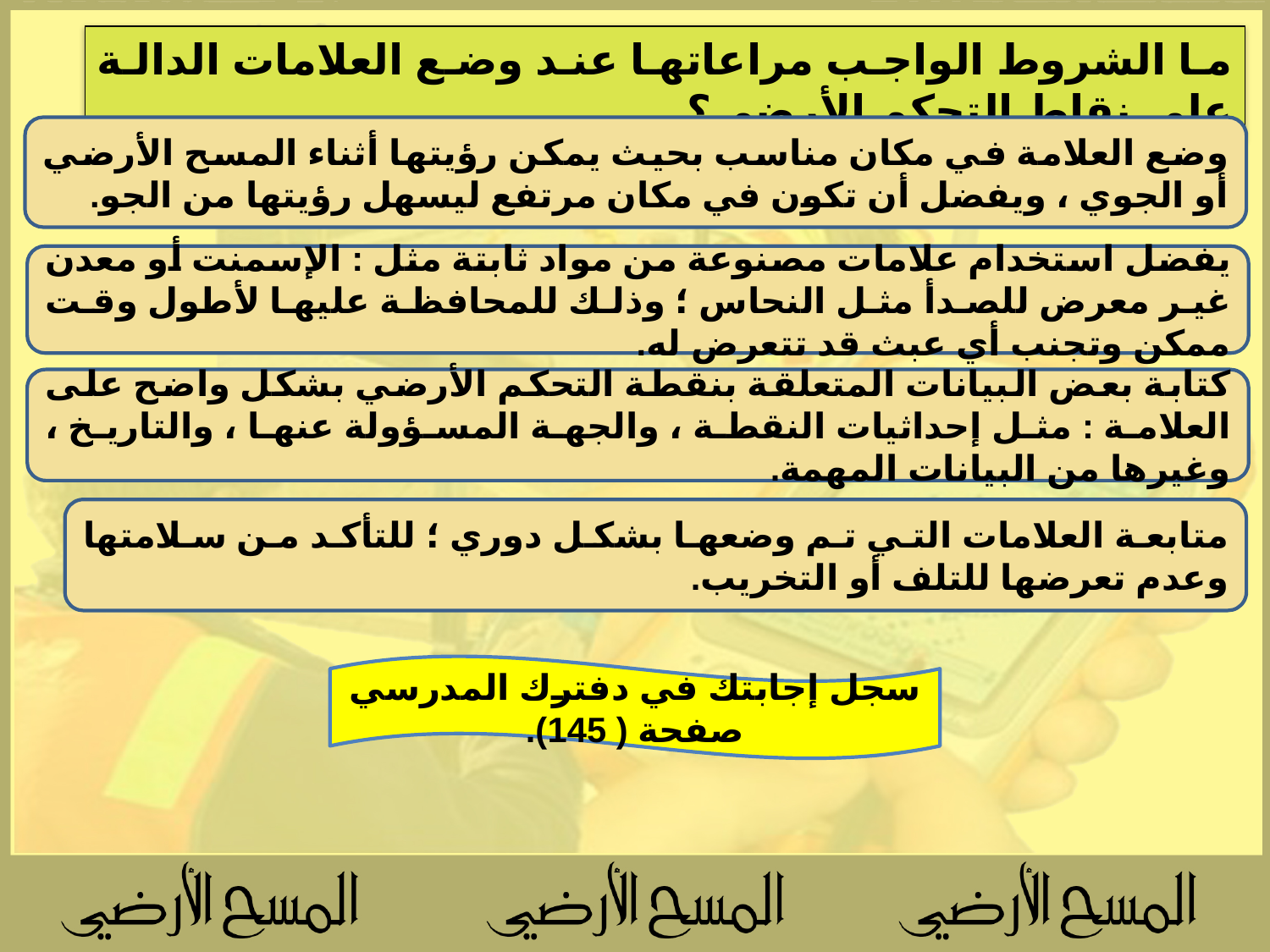

ما الشروط الواجب مراعاتها عند وضع العلامات الدالة على نقاط التحكم الأرضي؟
وضع العلامة في مكان مناسب بحيث يمكن رؤيتها أثناء المسح الأرضي أو الجوي ، ويفضل أن تكون في مكان مرتفع ليسهل رؤيتها من الجو.
يفضل استخدام علامات مصنوعة من مواد ثابتة مثل : الإسمنت أو معدن غير معرض للصدأ مثل النحاس ؛ وذلك للمحافظة عليها لأطول وقت ممكن وتجنب أي عبث قد تتعرض له.
كتابة بعض البيانات المتعلقة بنقطة التحكم الأرضي بشكل واضح على العلامة : مثل إحداثيات النقطة ، والجهة المسؤولة عنها ، والتاريخ ، وغيرها من البيانات المهمة.
متابعة العلامات التي تم وضعها بشكل دوري ؛ للتأكد من سلامتها وعدم تعرضها للتلف أو التخريب.
سجل إجابتك في دفترك المدرسي صفحة ( 145).